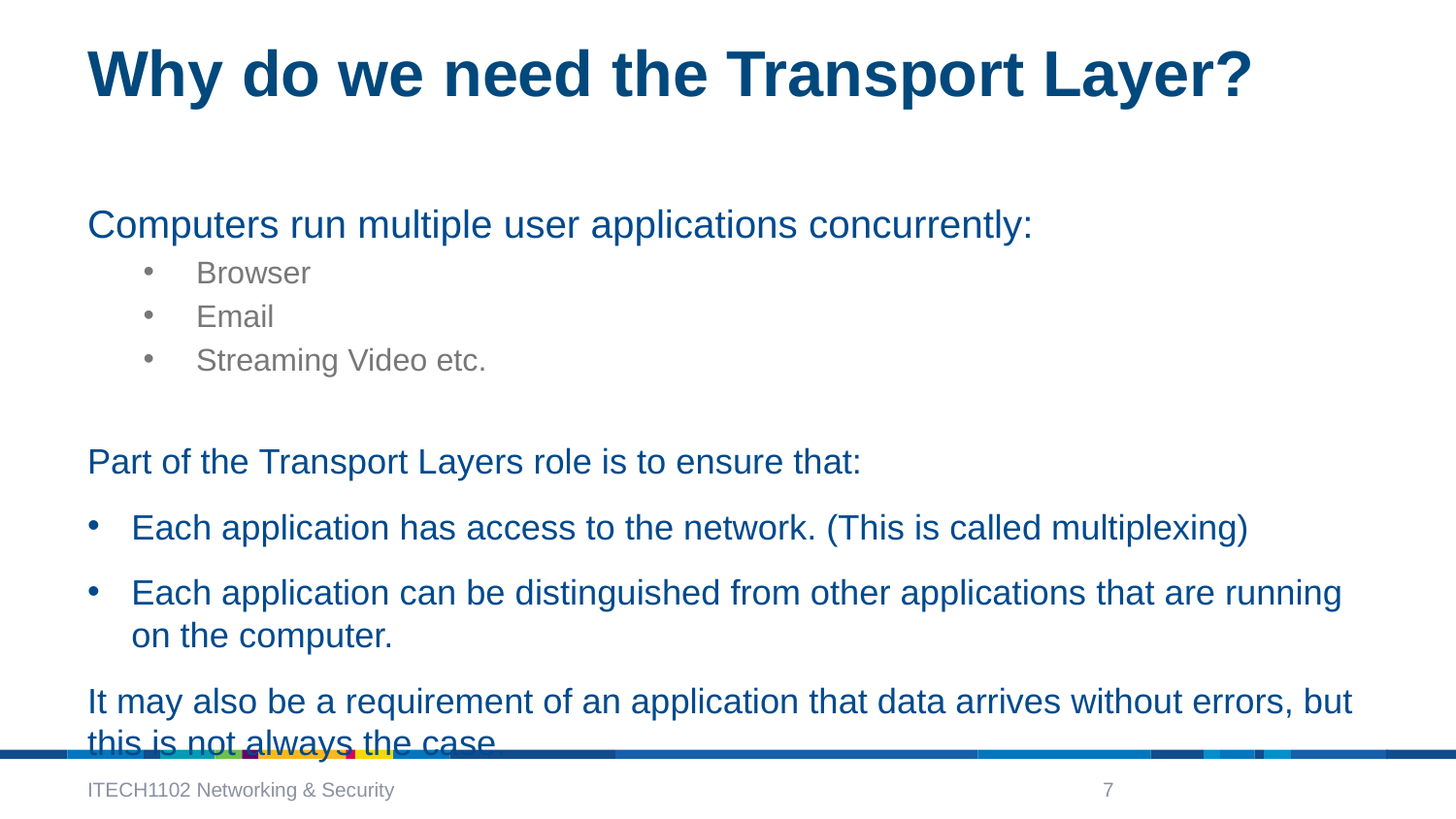

# Why do we need the Transport Layer?
Computers run multiple user applications concurrently:
Browser
Email
Streaming Video etc.
Part of the Transport Layers role is to ensure that:
Each application has access to the network. (This is called multiplexing)
Each application can be distinguished from other applications that are running on the computer.
It may also be a requirement of an application that data arrives without errors, but this is not always the case.

ITECH1102 Networking & Security
7